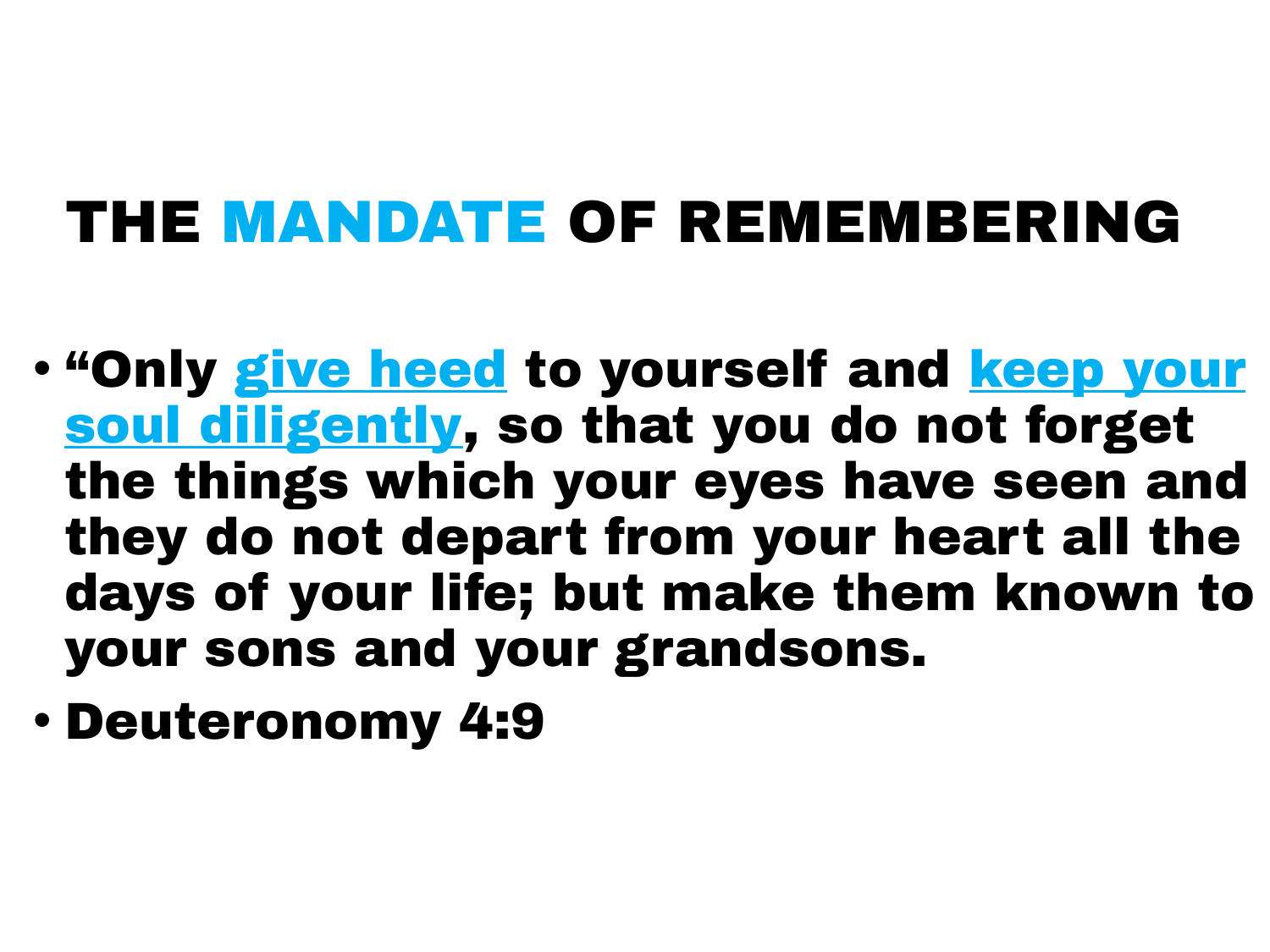

# THE MANDATE OF REMEMBERING
“Only give heed to yourself and keep your soul diligently, so that you do not forget the things which your eyes have seen and they do not depart from your heart all the days of your life; but make them known to your sons and your grandsons.
Deuteronomy 4:9